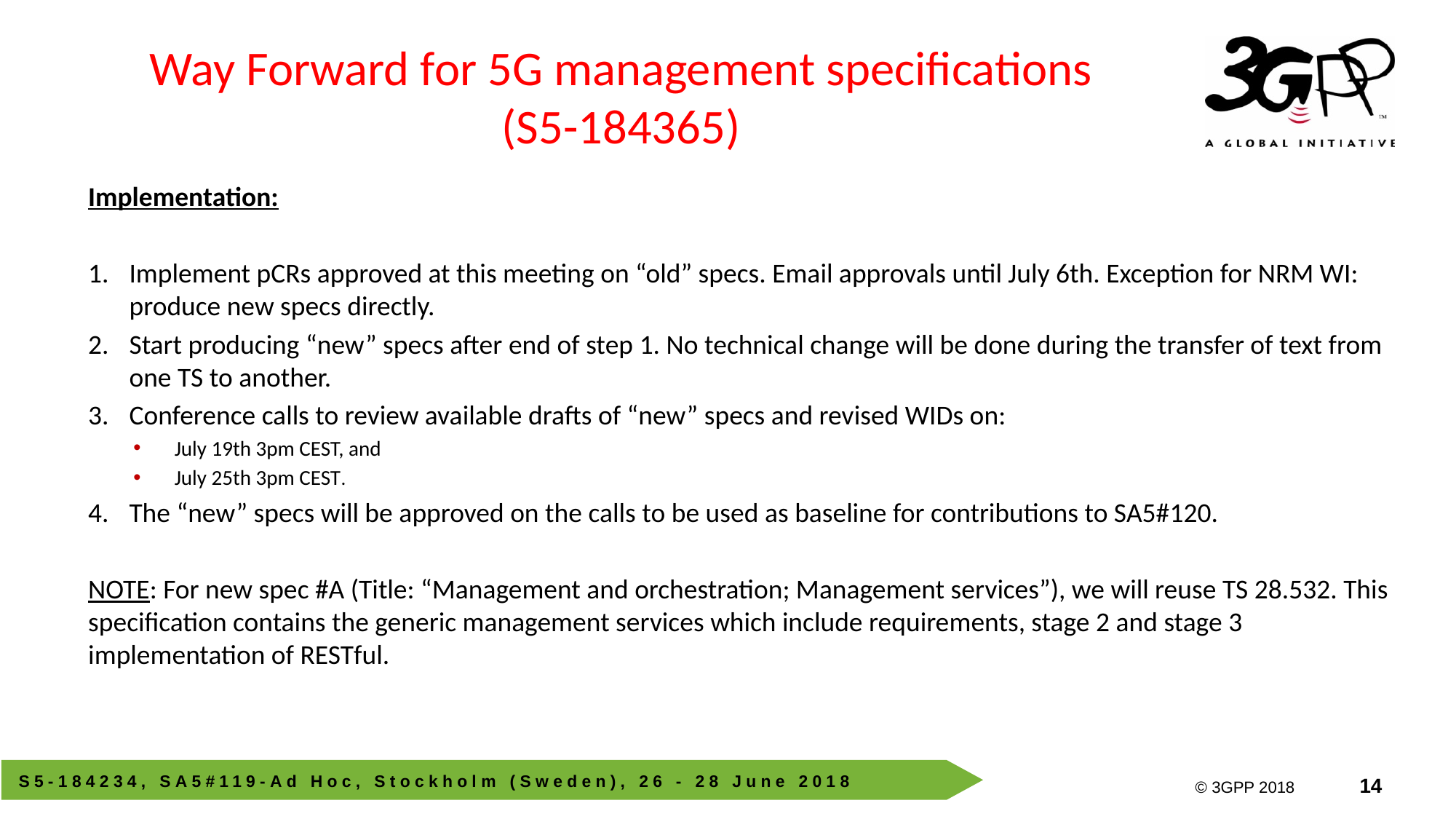

# Way Forward for 5G management specifications (S5-184365)
Implementation:

Implement pCRs approved at this meeting on “old” specs. Email approvals until July 6th. Exception for NRM WI: produce new specs directly.
Start producing “new” specs after end of step 1. No technical change will be done during the transfer of text from one TS to another.
Conference calls to review available drafts of “new” specs and revised WIDs on:
July 19th 3pm CEST, and
July 25th 3pm CEST.
The “new” specs will be approved on the calls to be used as baseline for contributions to SA5#120.

NOTE: For new spec #A (Title: “Management and orchestration; Management services”), we will reuse TS 28.532. This specification contains the generic management services which include requirements, stage 2 and stage 3 implementation of RESTful.